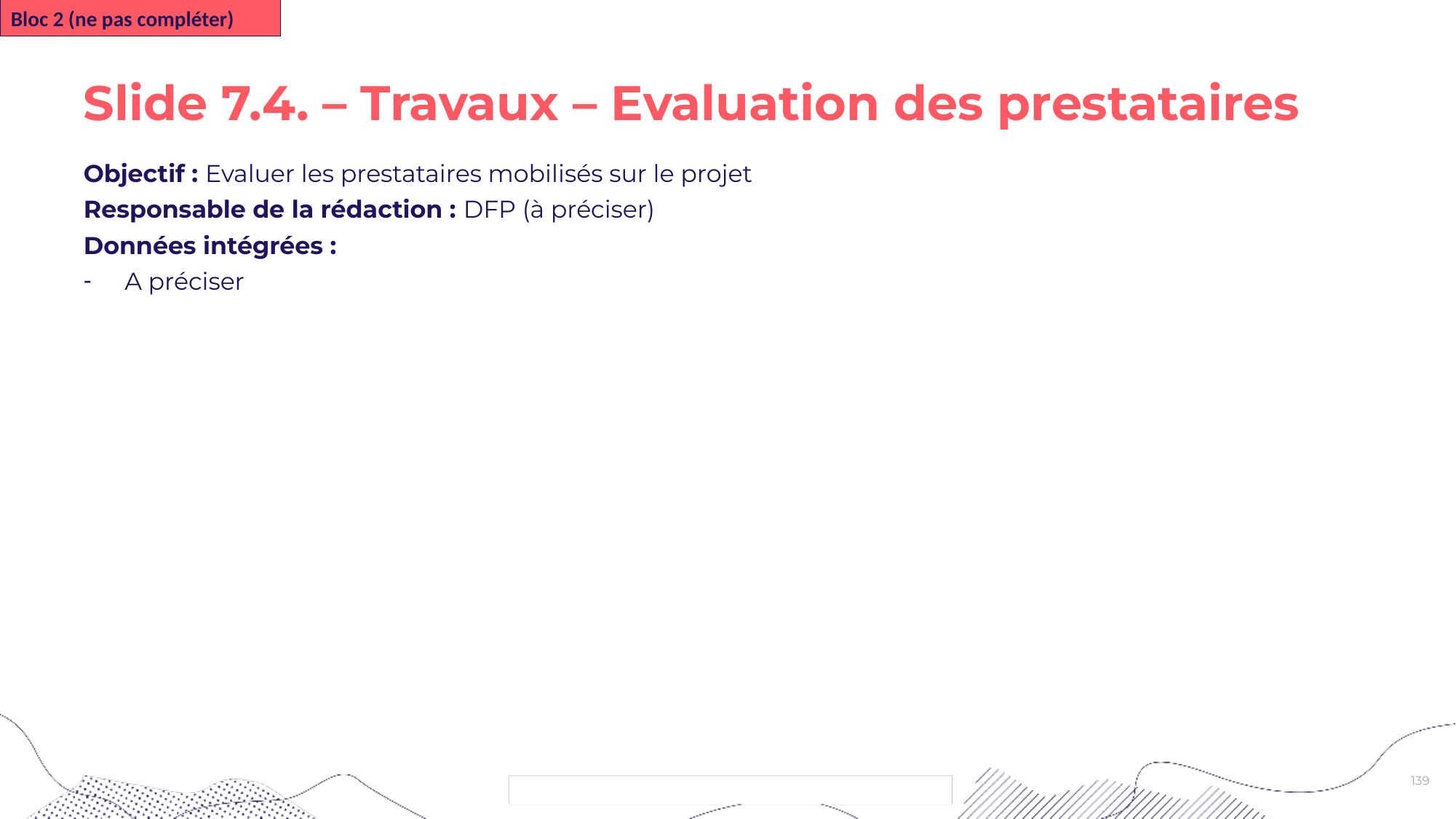

Bloc 2 (ne pas compléter)
# Slide 7.4. – Travaux – Evaluation des prestataires
Objectif : Evaluer les prestataires mobilisés sur le projet
Responsable de la rédaction : DFP (à préciser)
Données intégrées :
A préciser

139